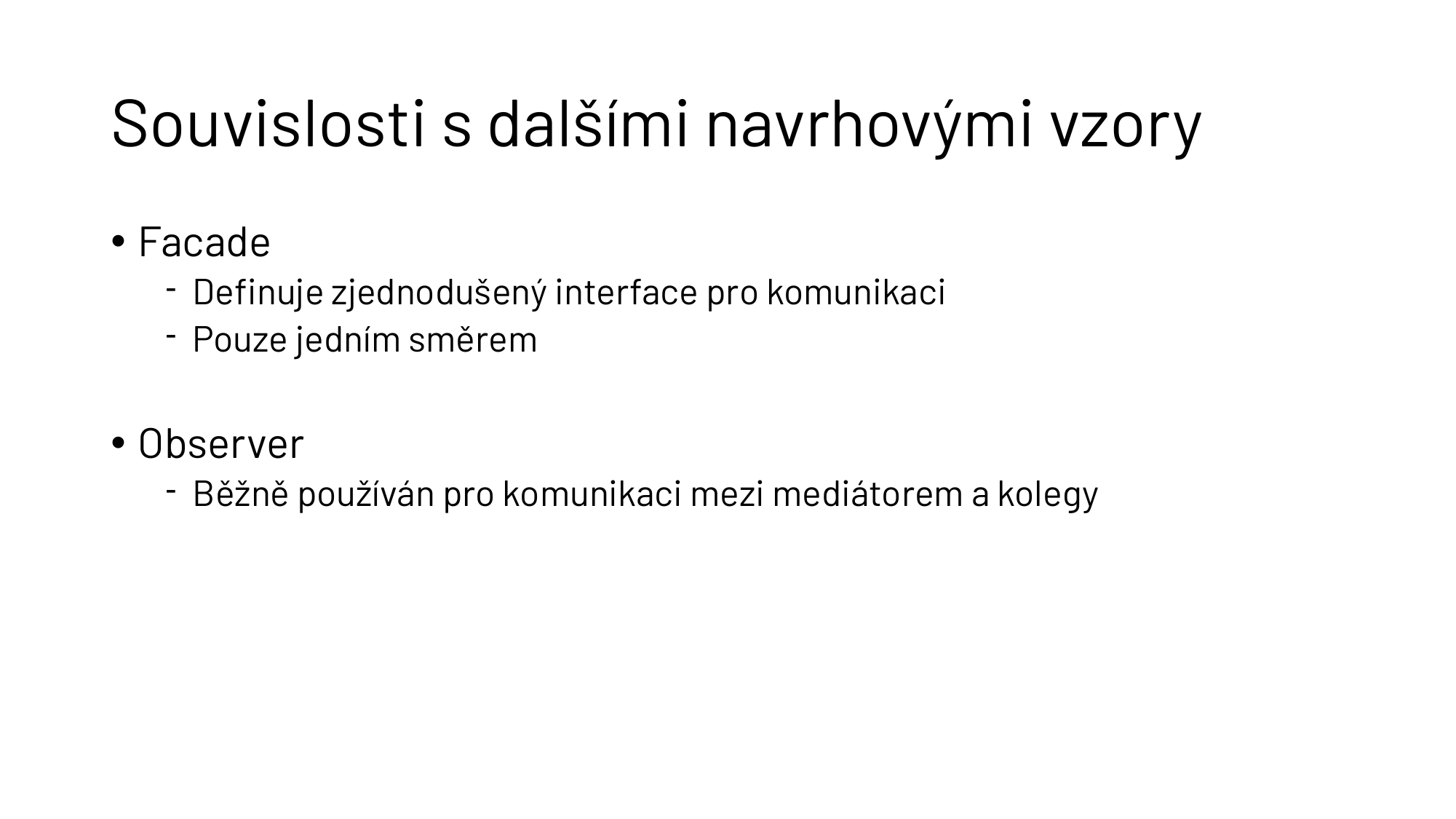

# Souvislosti s dalšími navrhovými vzory
Facade
Definuje zjednodušený interface pro komunikaci
Pouze jedním směrem

Observer
Běžně používán pro komunikaci mezi mediátorem a kolegy